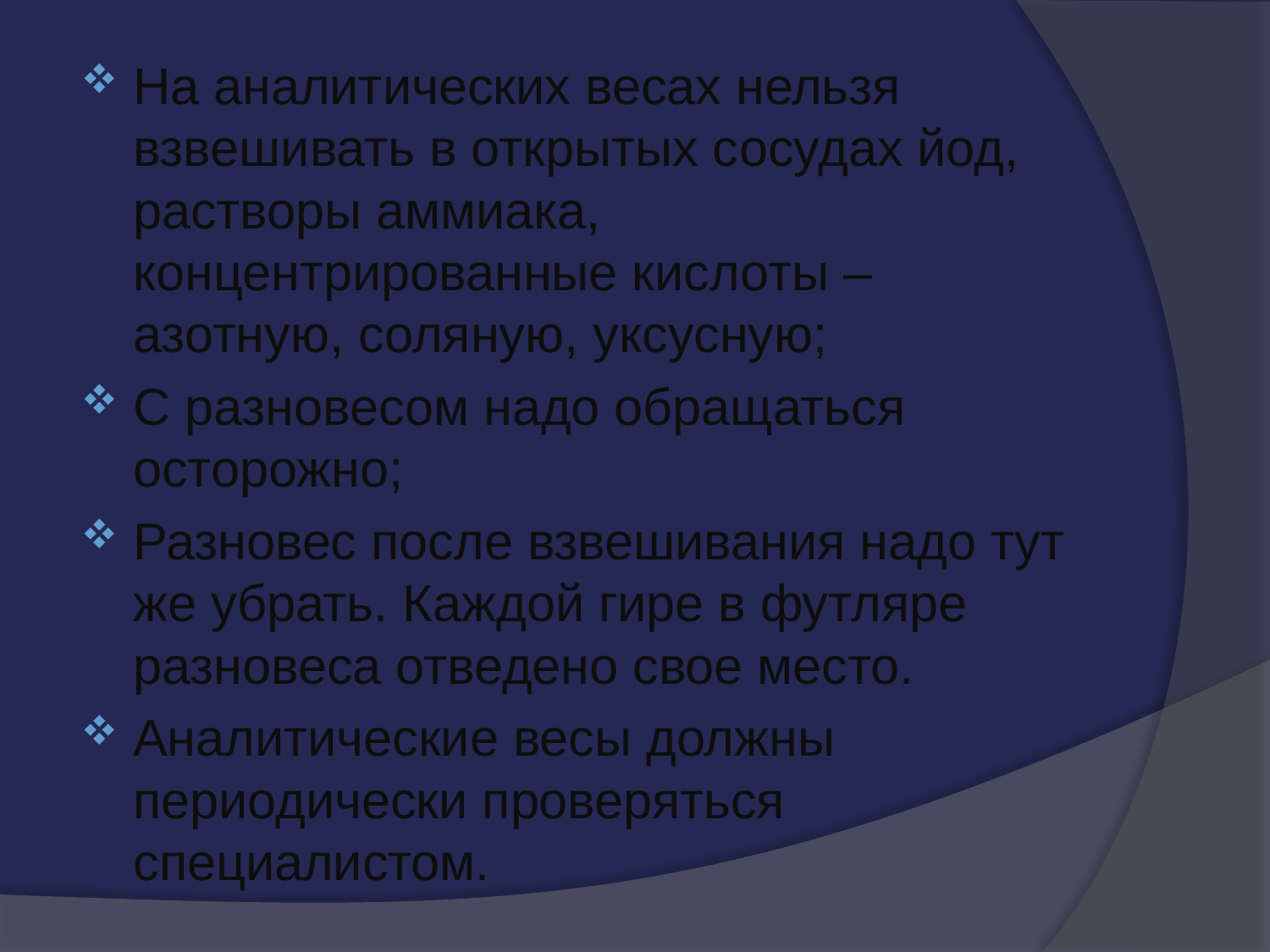

На аналитических весах нельзя взвешивать в открытых сосудах йод, растворы аммиака, концентрированные кислоты – азотную, соляную, уксусную;
С разновесом надо обращаться осторожно;
Разновес после взвешивания надо тут же убрать. Каждой гире в футляре разновеса отведено свое место.
Аналитические весы должны периодически проверяться специалистом.